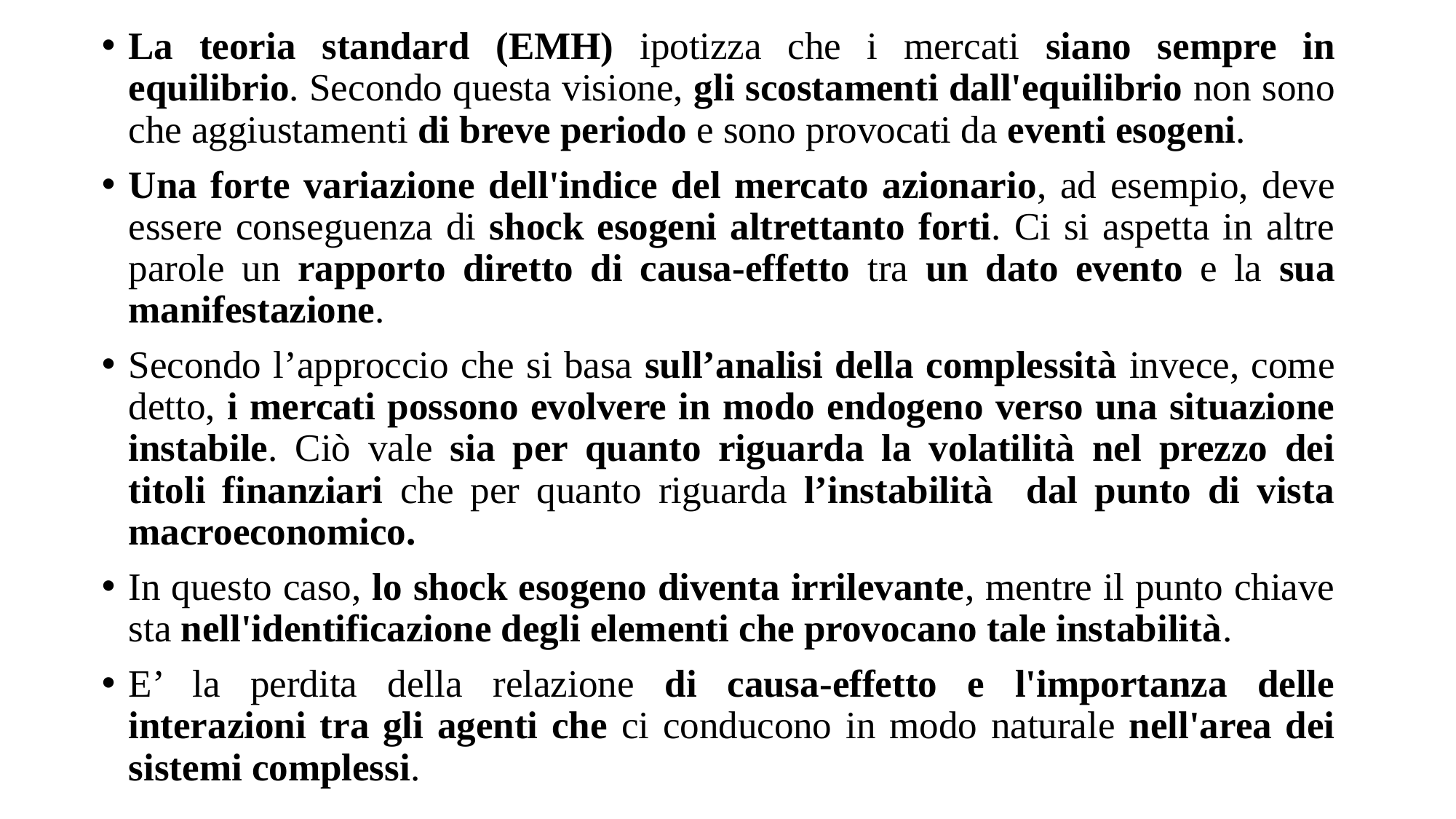

La teoria standard (EMH) ipotizza che i mercati siano sempre in equilibrio. Secondo questa visione, gli scostamenti dall'equilibrio non sono che aggiustamenti di breve periodo e sono provocati da eventi esogeni.
Una forte variazione dell'indice del mercato azionario, ad esempio, deve essere conseguenza di shock esogeni altrettanto forti. Ci si aspetta in altre parole un rapporto diretto di causa-effetto tra un dato evento e la sua manifestazione.
Secondo l’approccio che si basa sull’analisi della complessità invece, come detto, i mercati possono evolvere in modo endogeno verso una situazione instabile. Ciò vale sia per quanto riguarda la volatilità nel prezzo dei titoli finanziari che per quanto riguarda l’instabilità  dal punto di vista macroeconomico.
In questo caso, lo shock esogeno diventa irrilevante, mentre il punto chiave sta nell'identificazione degli elementi che provocano tale instabilità.
E’ la perdita della relazione di causa-effetto e l'importanza delle interazioni tra gli agenti che ci conducono in modo naturale nell'area dei sistemi complessi.